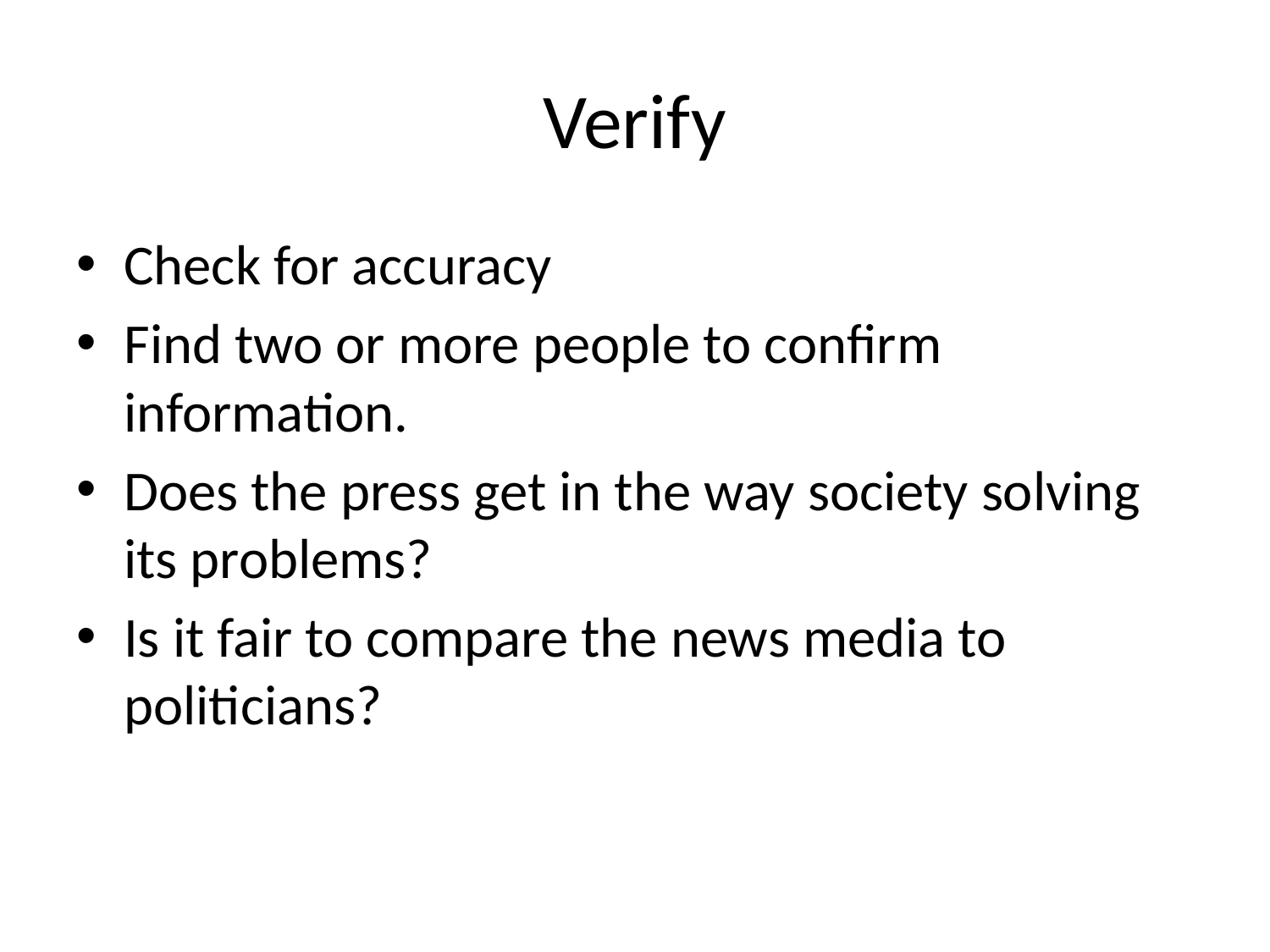

# Verify
Check for accuracy
Find two or more people to confirm information.
Does the press get in the way society solving its problems?
Is it fair to compare the news media to politicians?